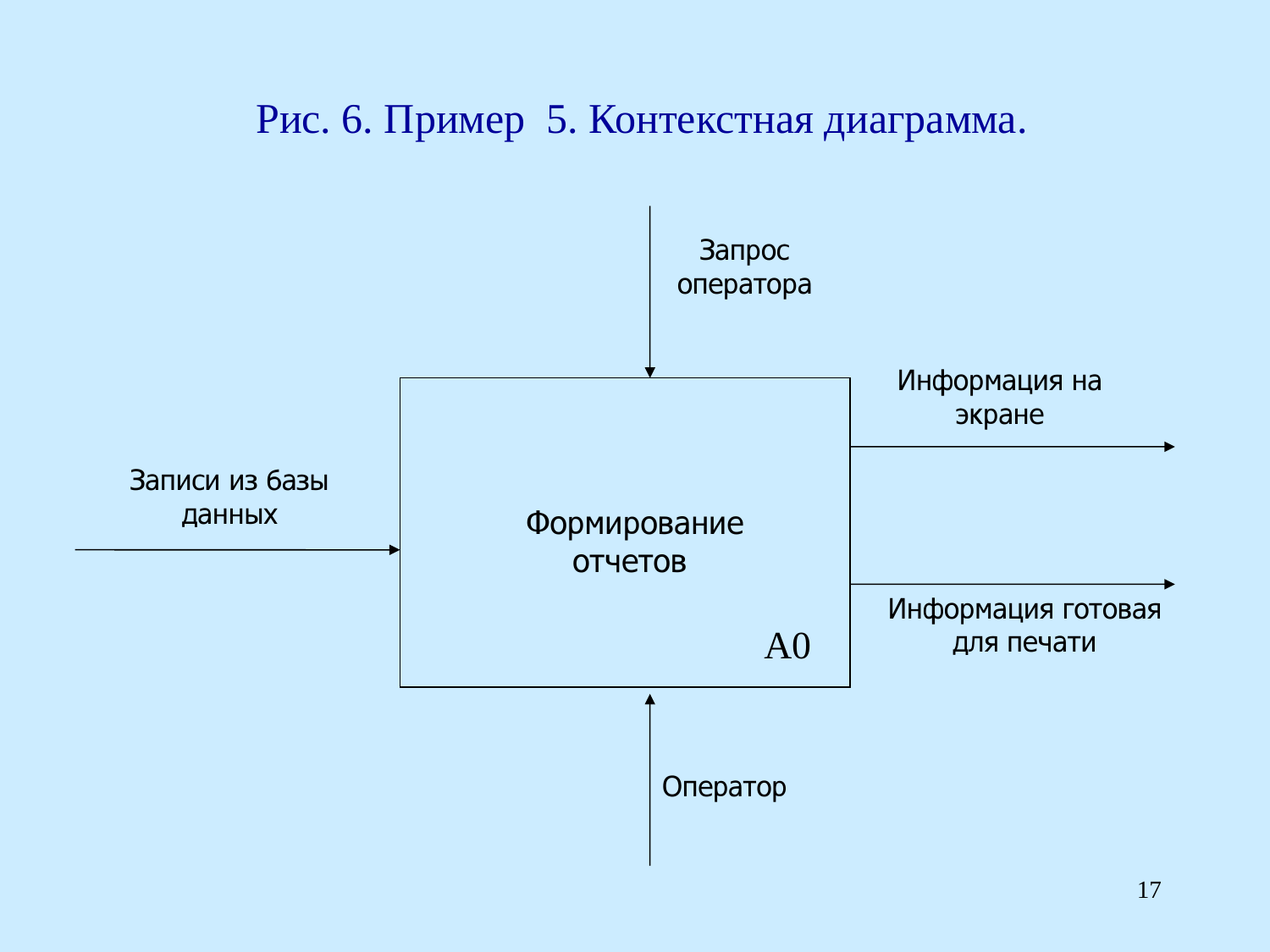

Рис. 6. Пример  5. Контекстная диаграмма.

Запрос оператора
Информация на экране

 Формирование отчетов
Записи из базы данных

Информация готовая для печати
А0

Оператор
17